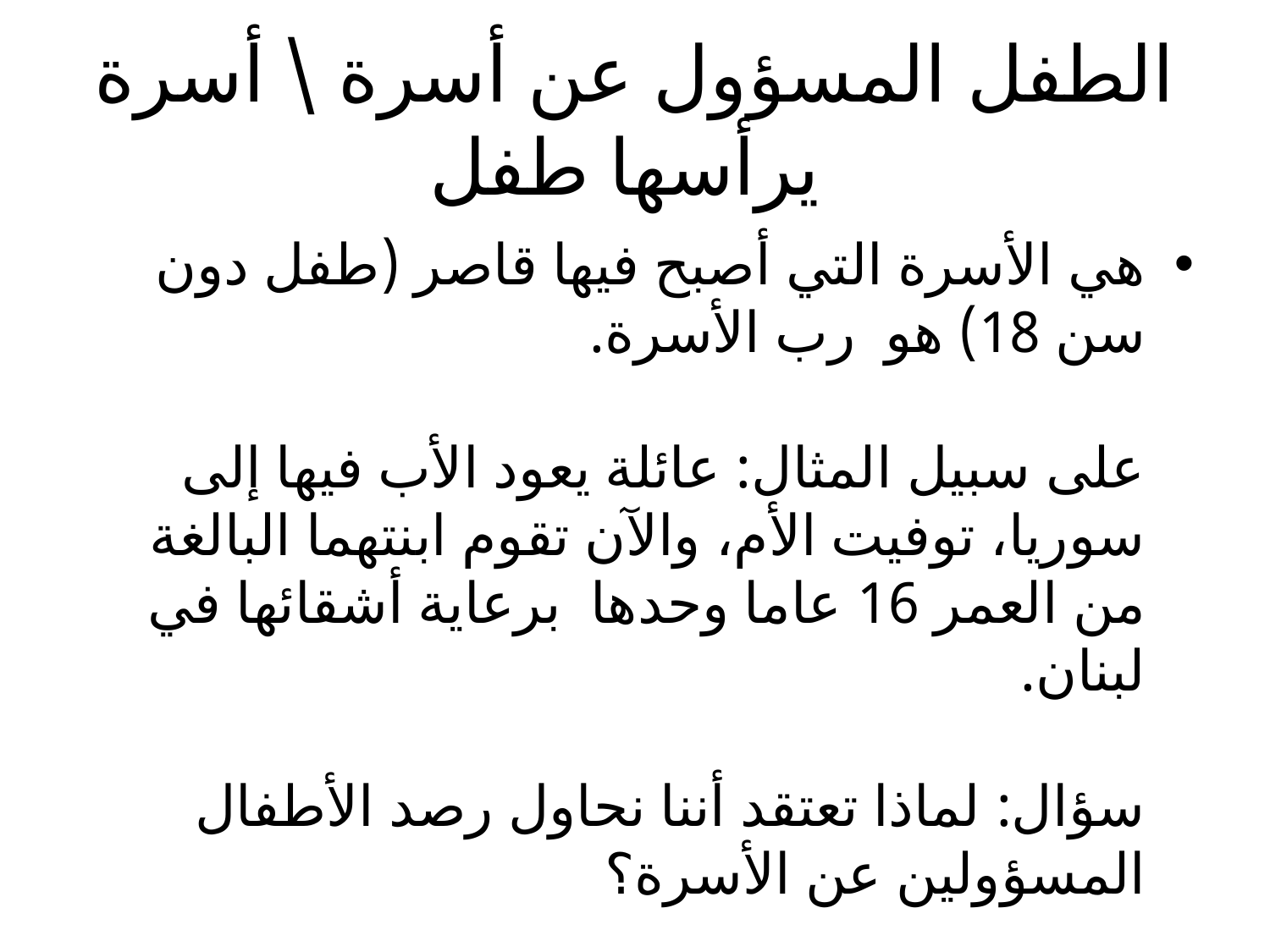

# الطفل المسؤول عن أسرة \ أسرة يرأسها طفل
هي الأسرة التي أصبح فيها قاصر (طفل دون سن 18) هو  رب الأسرة.
على سبيل المثال: عائلة يعود الأب فيها إلى سوريا، توفيت الأم، والآن تقوم ابنتهما البالغة من العمر 16 عاما وحدها  برعاية أشقائها في لبنان.
سؤال: لماذا تعتقد أننا نحاول رصد الأطفال المسؤولين عن الأسرة؟